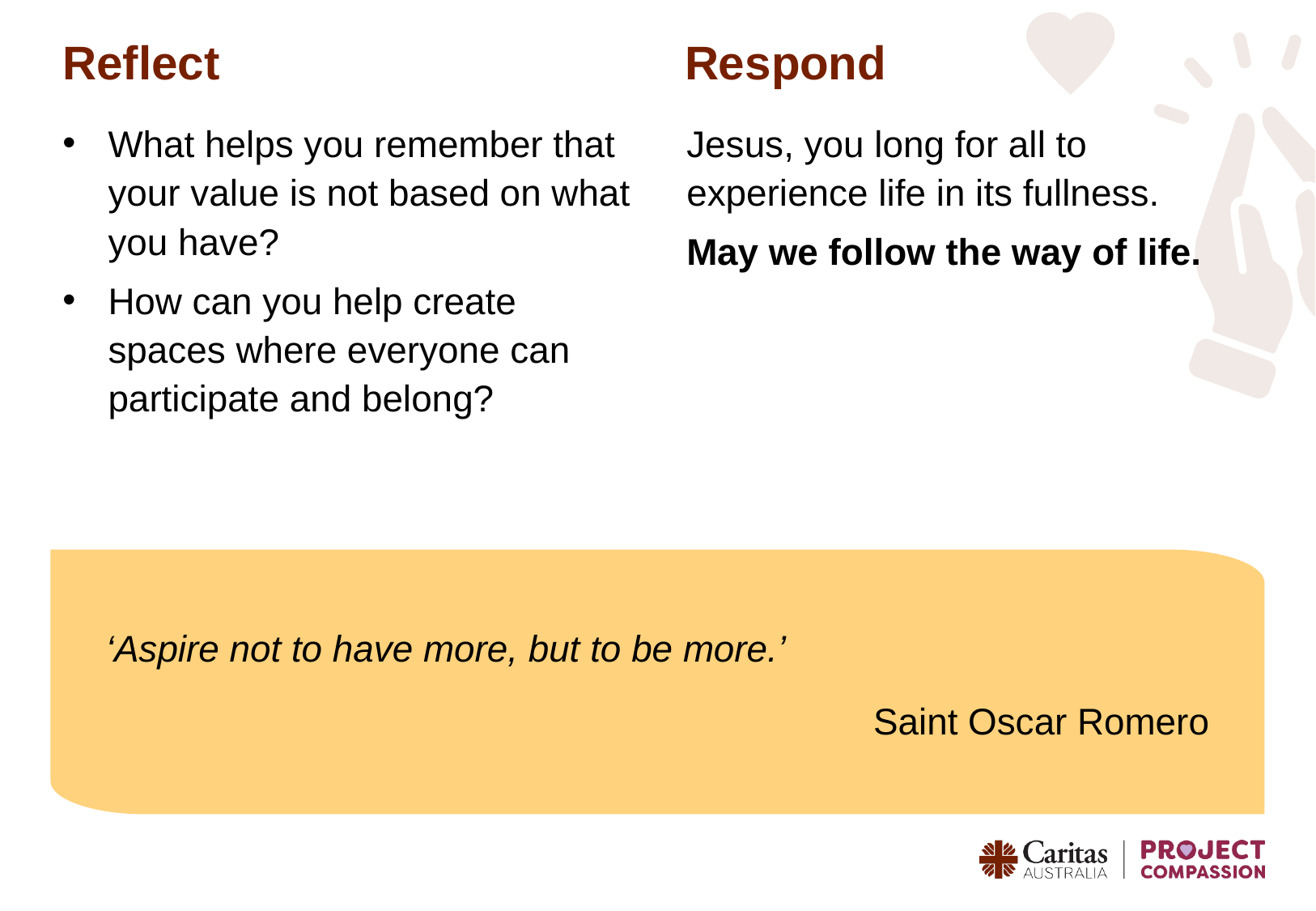

Reflect
Respond
Jesus, you long for all to experience life in its fullness.
May we follow the way of life.

What helps you remember that your value is not based on what you have?
How can you help create spaces where everyone can participate and belong?
‘Aspire not to have more, but to be more.’
Saint Oscar Romero